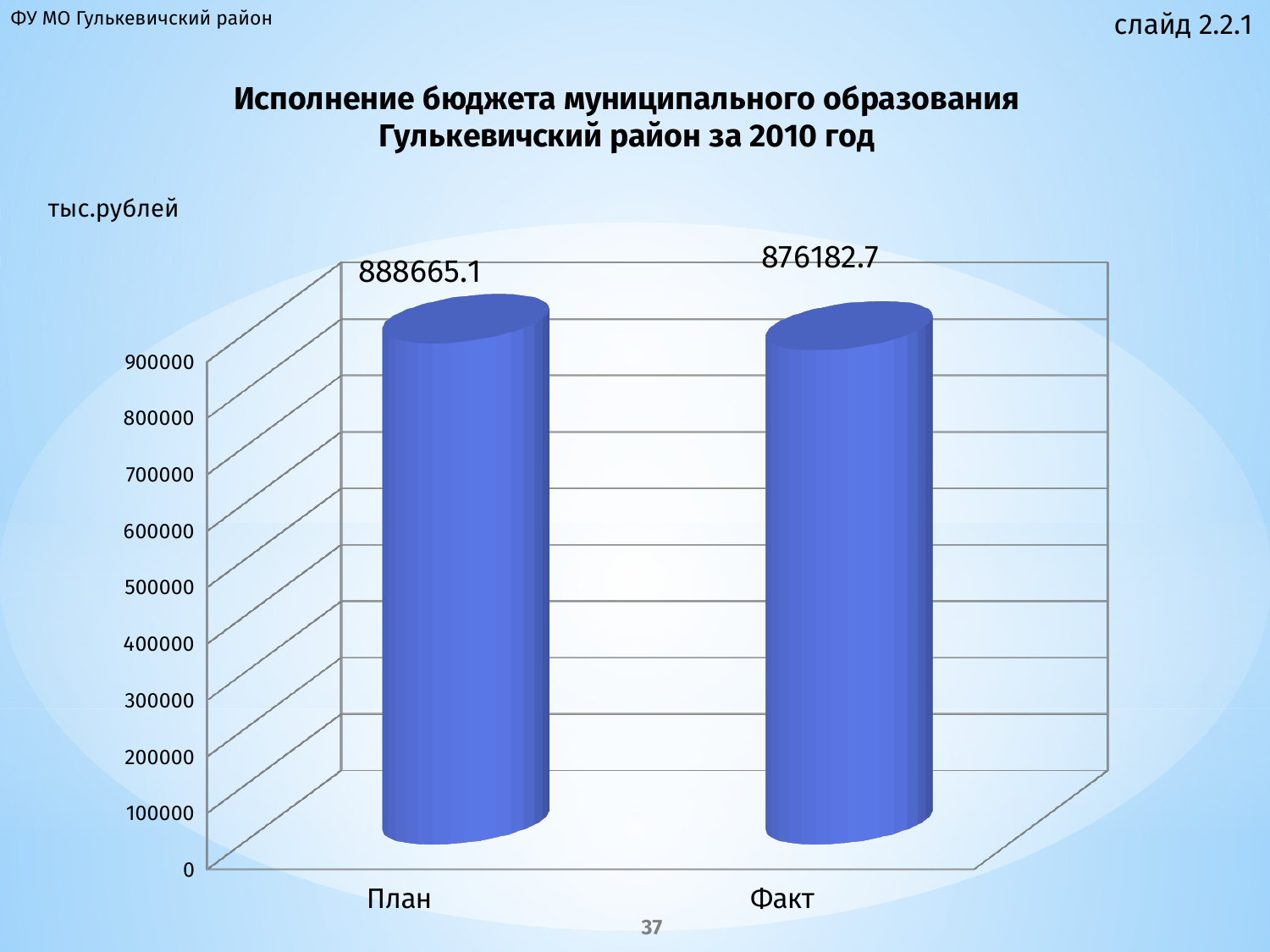

слайд 2.2.1
ФУ МО Гулькевичский район

[unsupported chart]

тыс.рублей
37